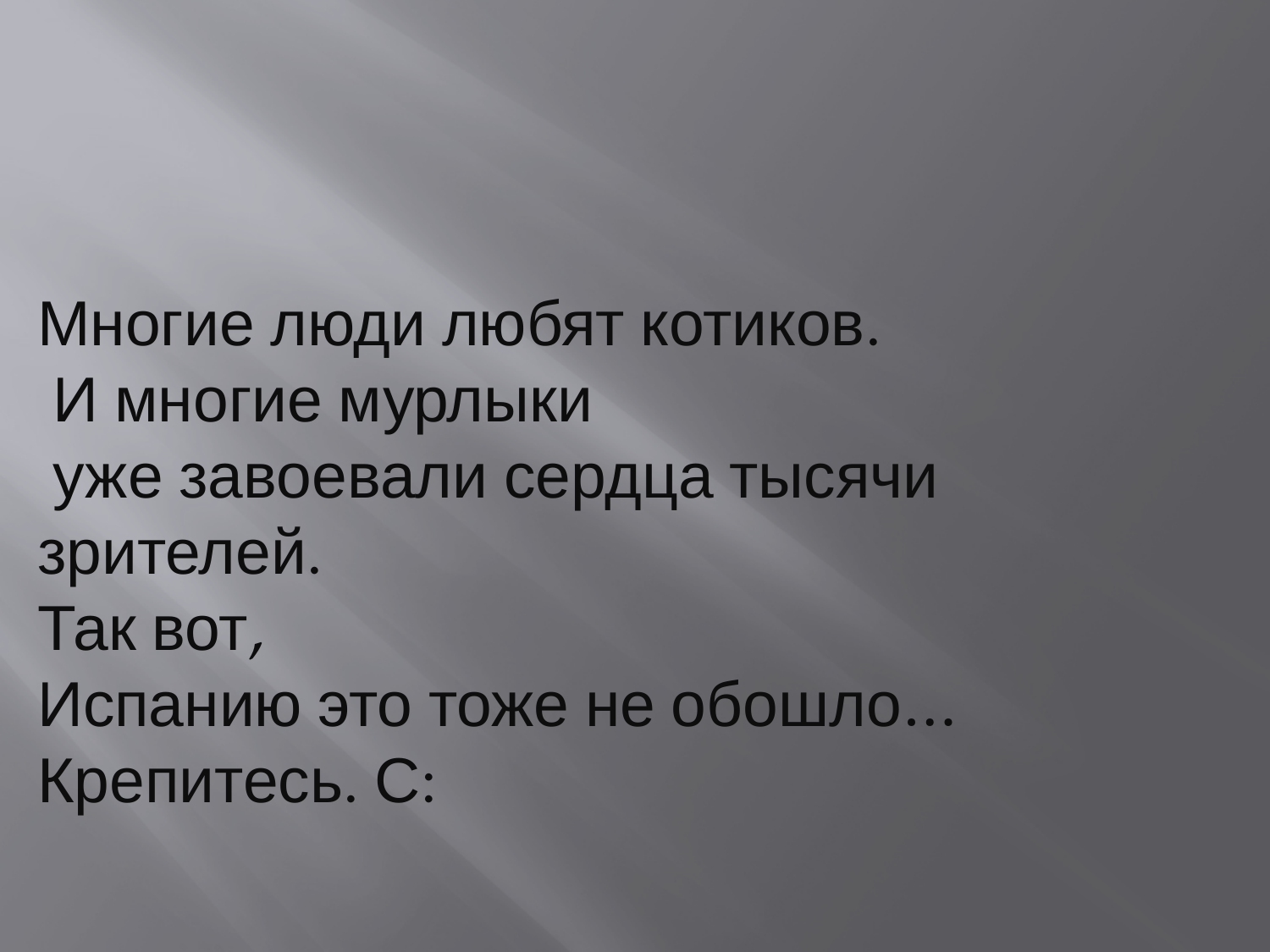

Многие люди любят котиков.
 И многие мурлыки
 уже завоевали сердца тысячи зрителей.
Так вот,
Испанию это тоже не обошло…
Крепитесь. С: